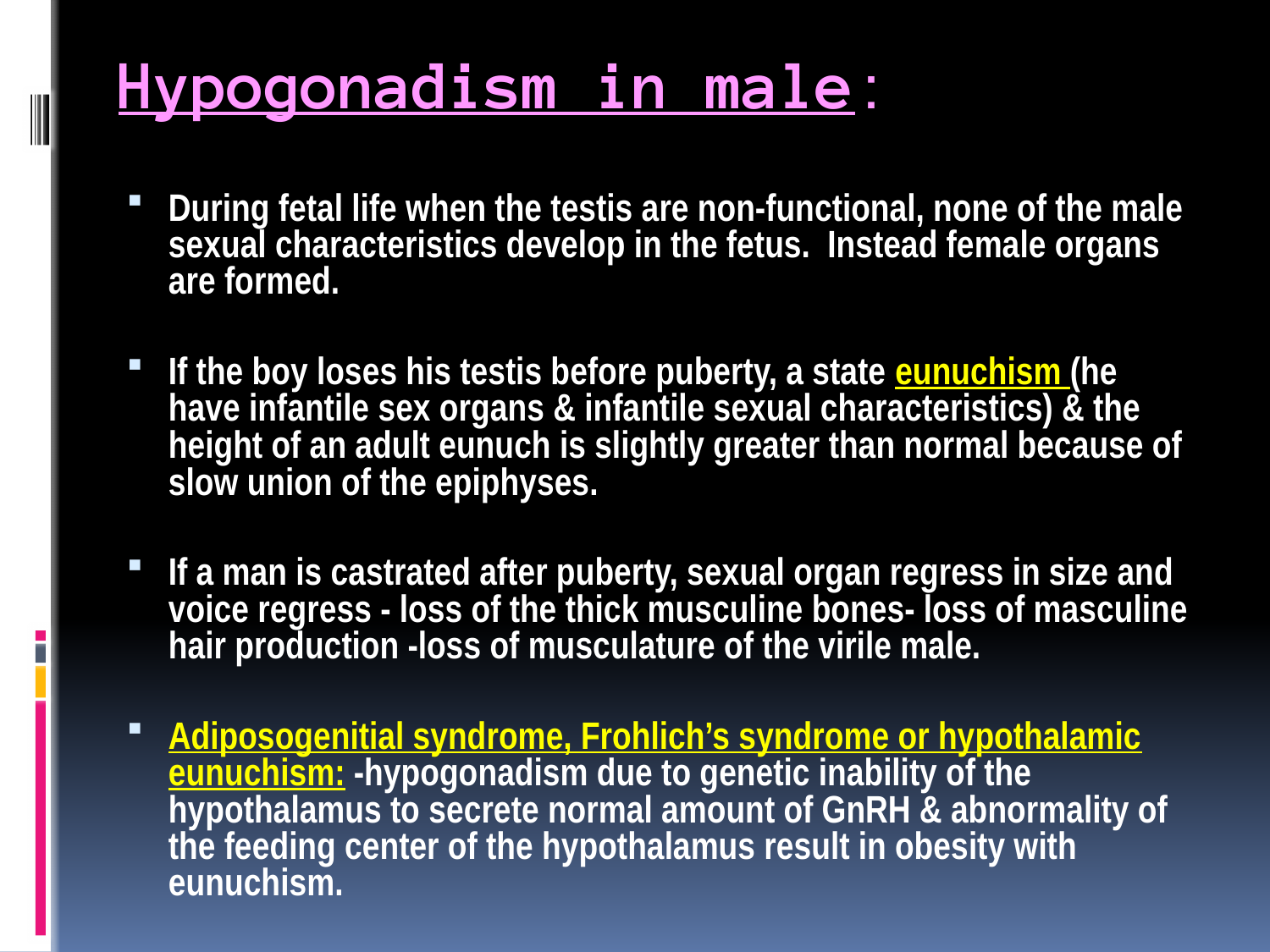

# Hypogonadism in male:

During fetal life when the testis are non-functional, none of the male sexual characteristics develop in the fetus.  Instead female organs are formed.

If the boy loses his testis before puberty, a state eunuchism (he have infantile sex organs & infantile sexual characteristics) & the height of an adult eunuch is slightly greater than normal because of slow union of the epiphyses.

If a man is castrated after puberty, sexual organ regress in size and voice regress - loss of the thick musculine bones- loss of masculine hair production -loss of musculature of the virile male.

Adiposogenitial syndrome, Frohlich’s syndrome or hypothalamic eunuchism: -hypogonadism due to genetic inability of the hypothalamus to secrete normal amount of GnRH & abnormality of the feeding center of the hypothalamus result in obesity with eunuchism.